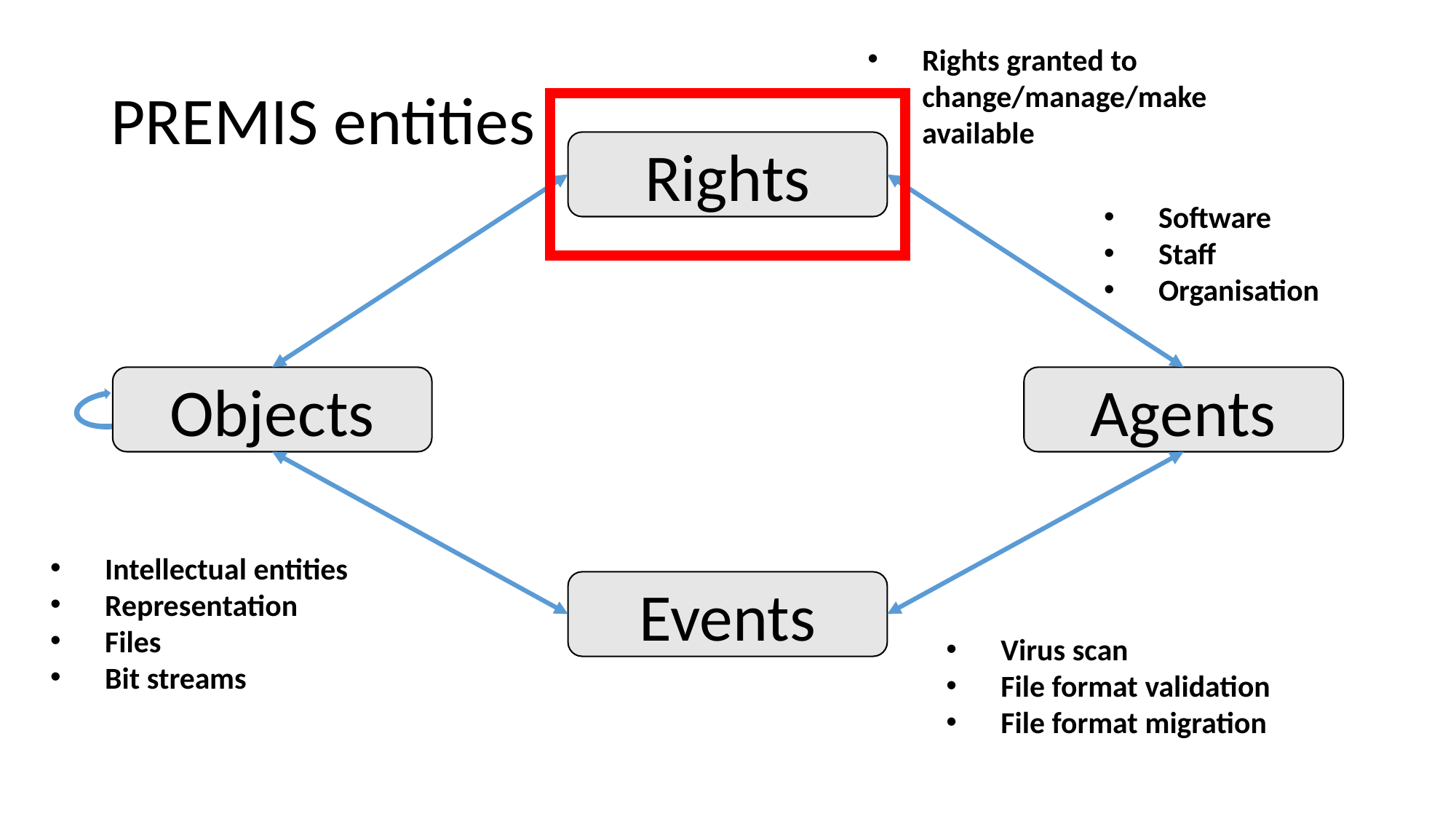

Rights granted to change/manage/make available
# PREMIS entities

Rights
Software
Staff
Organisation
Objects
Agents

Intellectual entities
Representation
Files
Bit streams
Events
Virus scan
File format validation
File format migration